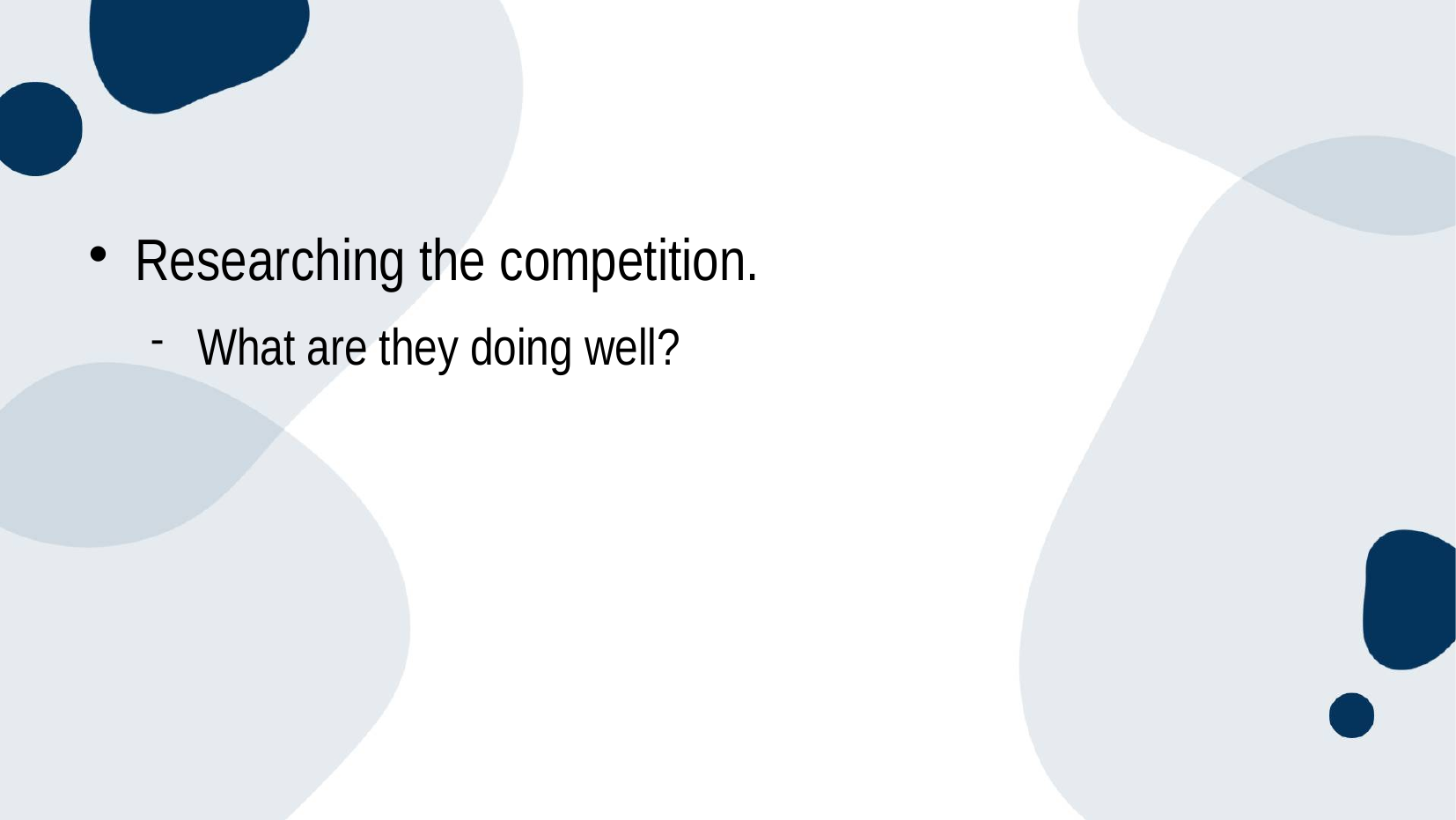

Researching the competition.
What are they doing well?